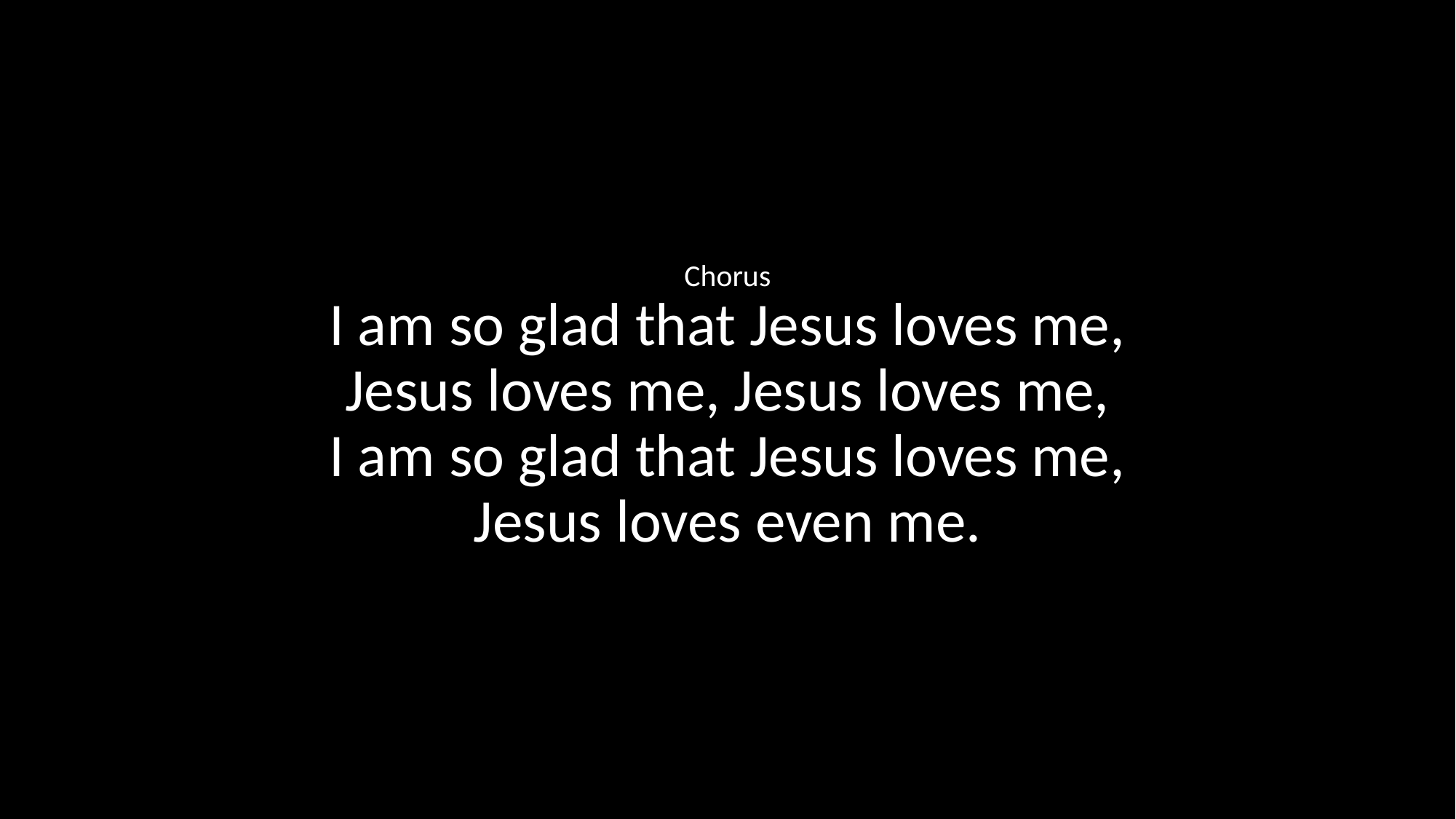

Chorus
I am so glad that Jesus loves me,
Jesus loves me, Jesus loves me,
I am so glad that Jesus loves me,
Jesus loves even me.